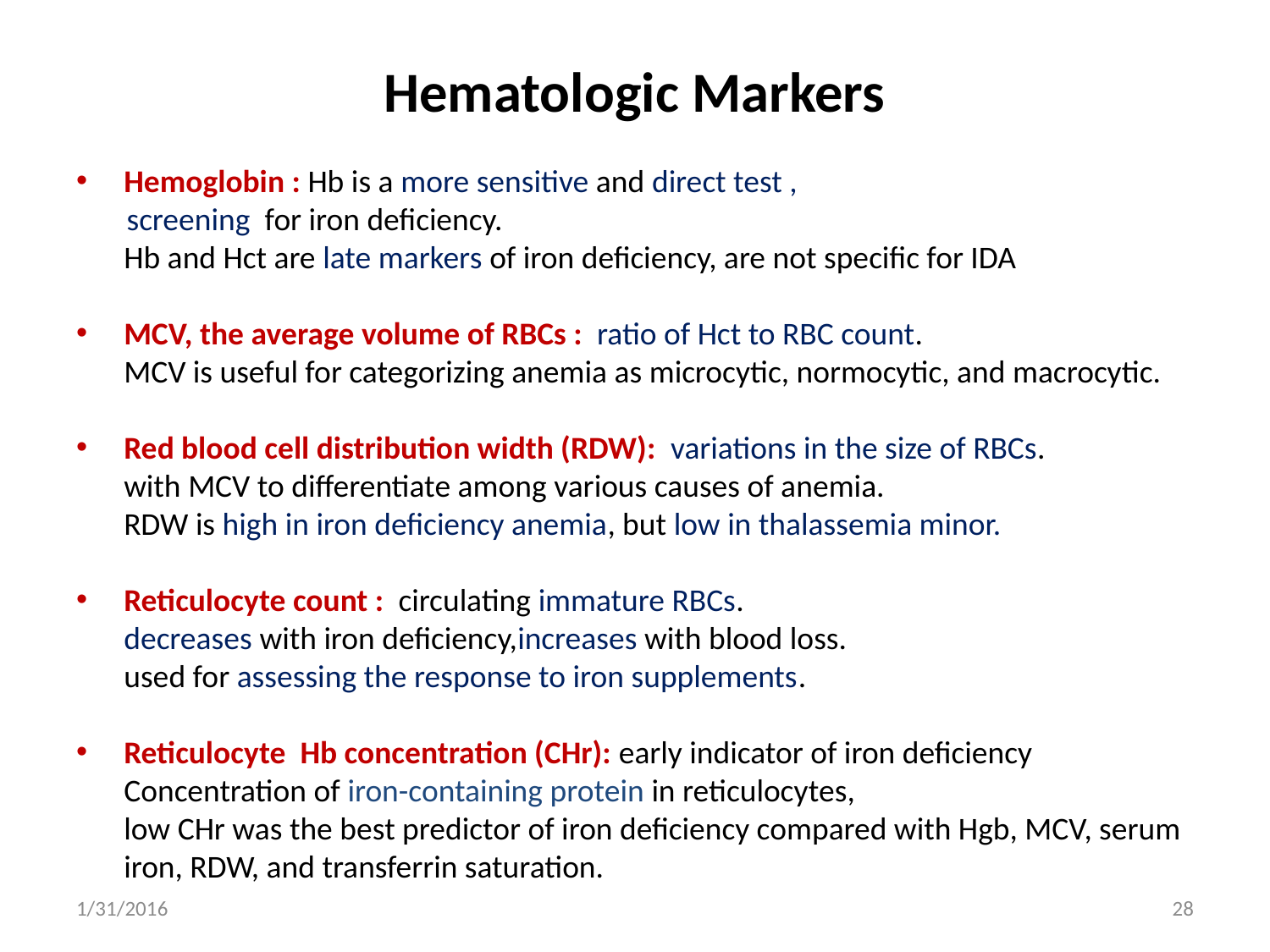

# Hematologic Markers

Hemoglobin : Hb is a more sensitive and direct test ,
       screening  for iron deficiency.
 	Hb and Hct are late markers of iron deficiency, are not specific for IDA

MCV, the average volume of RBCs :  ratio of Hct to RBC count.
	MCV is useful for categorizing anemia as microcytic, normocytic, and macrocytic.

Red blood cell distribution width (RDW):  variations in the size of RBCs.
 	with MCV to differentiate among various causes of anemia.
 	RDW is high in iron deficiency anemia, but low in thalassemia minor.

Reticulocyte count :  circulating immature RBCs.
	decreases with iron deficiency,increases with blood loss.
	used for assessing the response to iron supplements.

Reticulocyte  Hb concentration (CHr): early indicator of iron deficiency
 	Concentration of iron-containing protein in reticulocytes,
 	low CHr was the best predictor of iron deficiency compared with Hgb, MCV, serum iron, RDW, and transferrin saturation.

1/31/2016
28